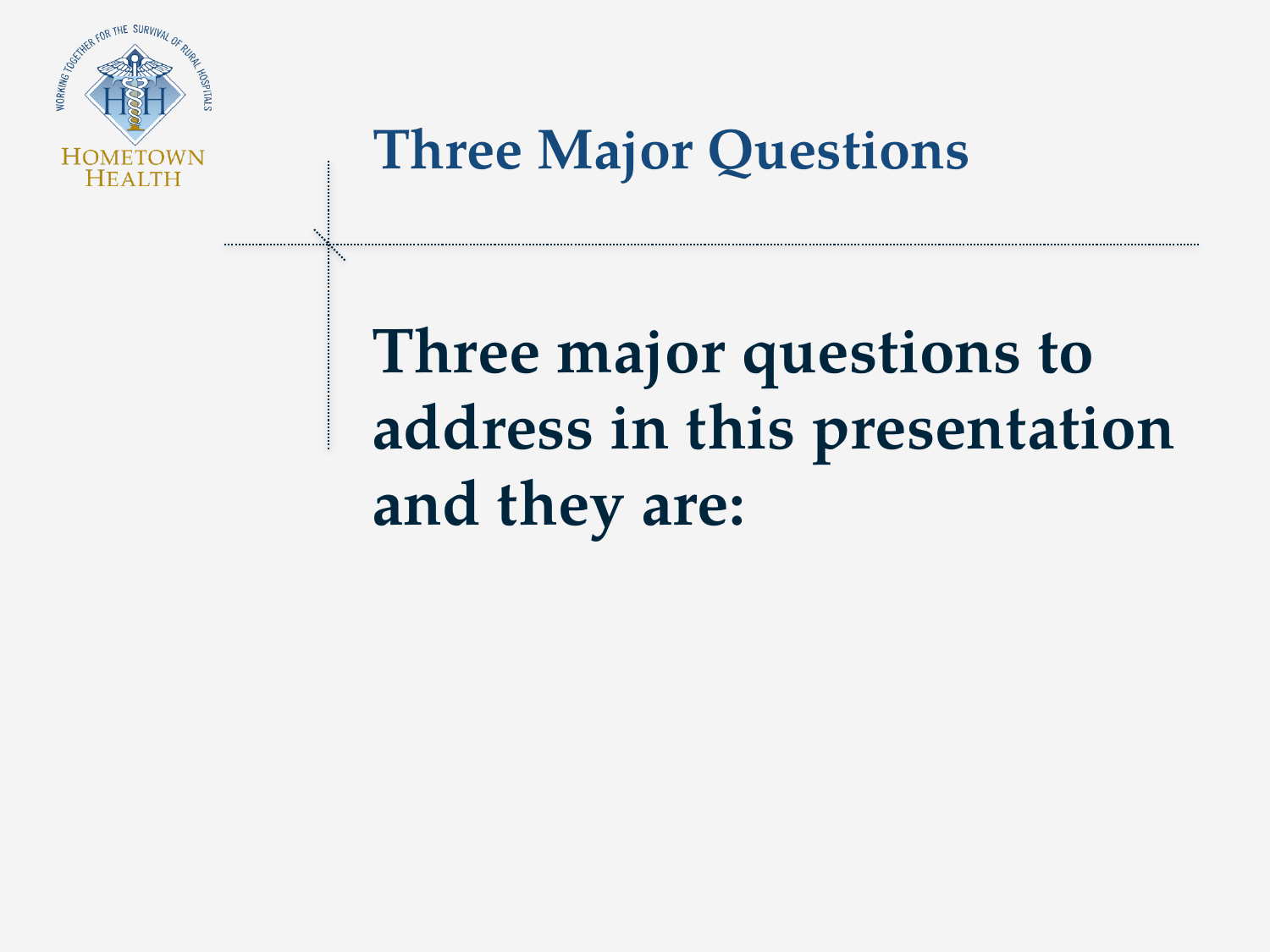

Three Major Questions
Three major questions to address in this presentation and they are: